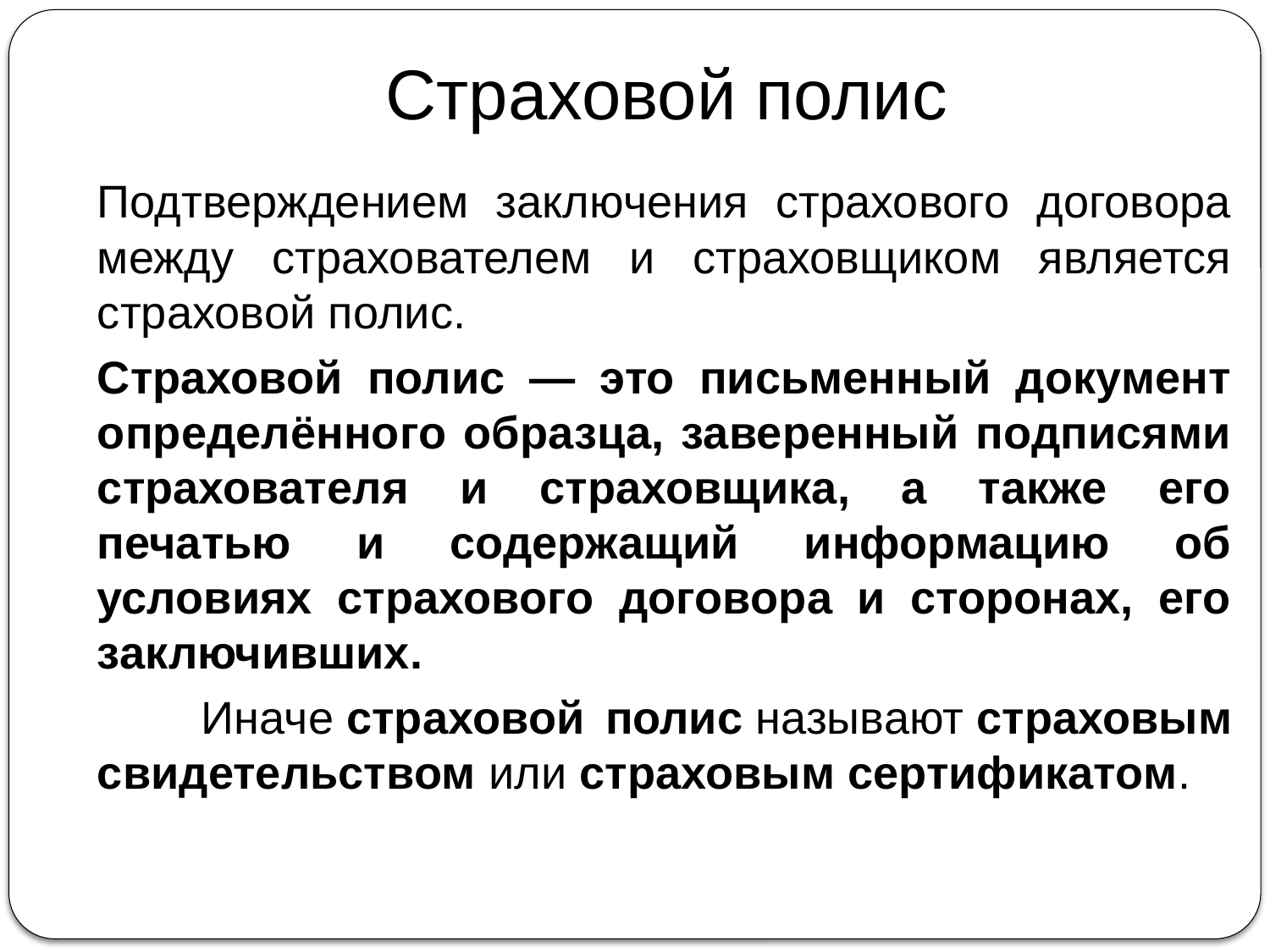

# Страховой полис
Подтверждением заключения страхового договора между страхователем и страховщиком является страховой полис.
Страховой полис — это письменный документ определённого образца, заверенный подписями страхователя и страховщика, а также его печатью и содержащий информацию об условиях страхового договора и сторонах, его заключивших.
     Иначе страховой полис называют страховым свидетельством или страховым сертификатом.